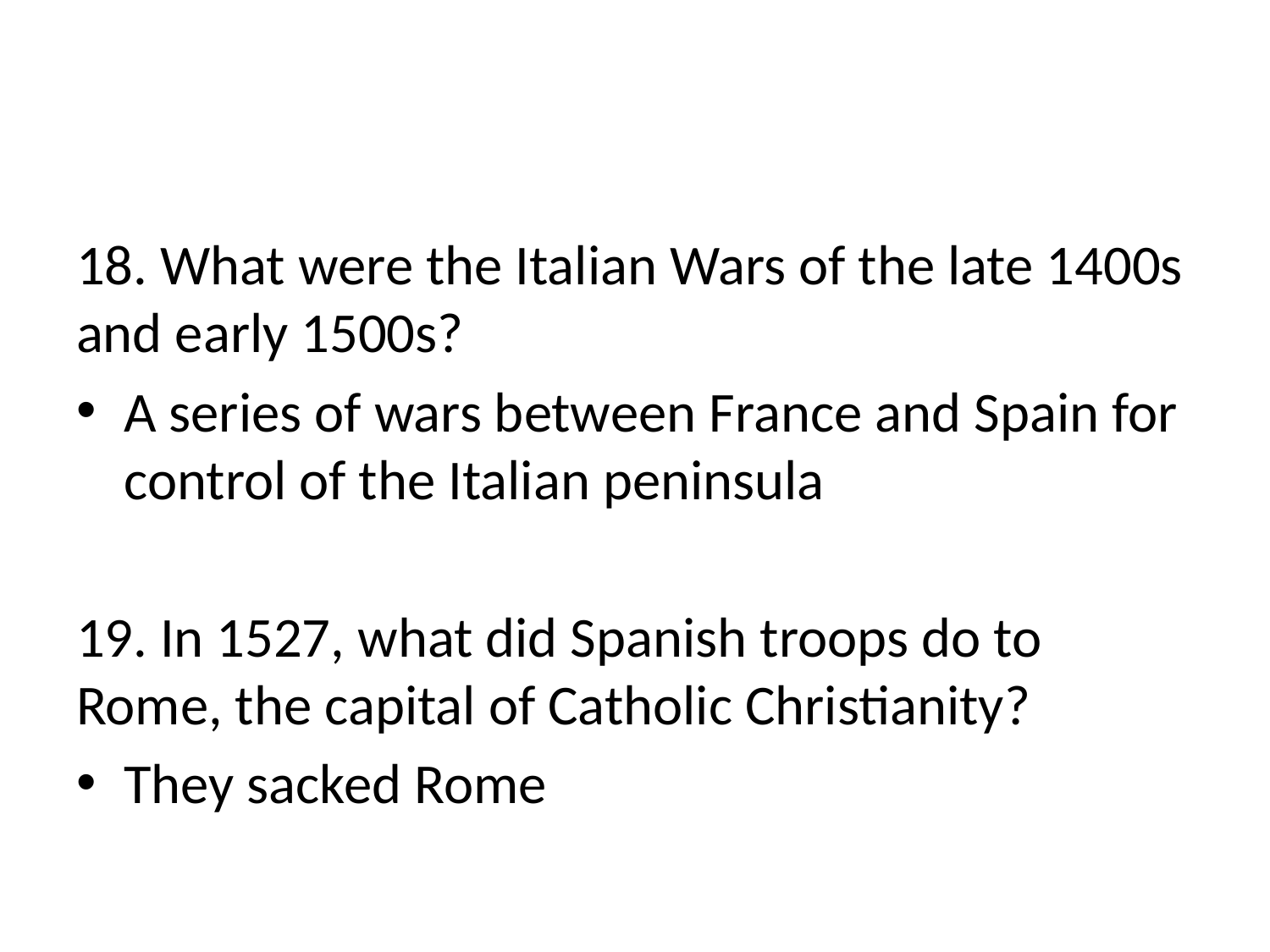

#
18. What were the Italian Wars of the late 1400s and early 1500s?
A series of wars between France and Spain for control of the Italian peninsula

19. In 1527, what did Spanish troops do to Rome, the capital of Catholic Christianity?
They sacked Rome